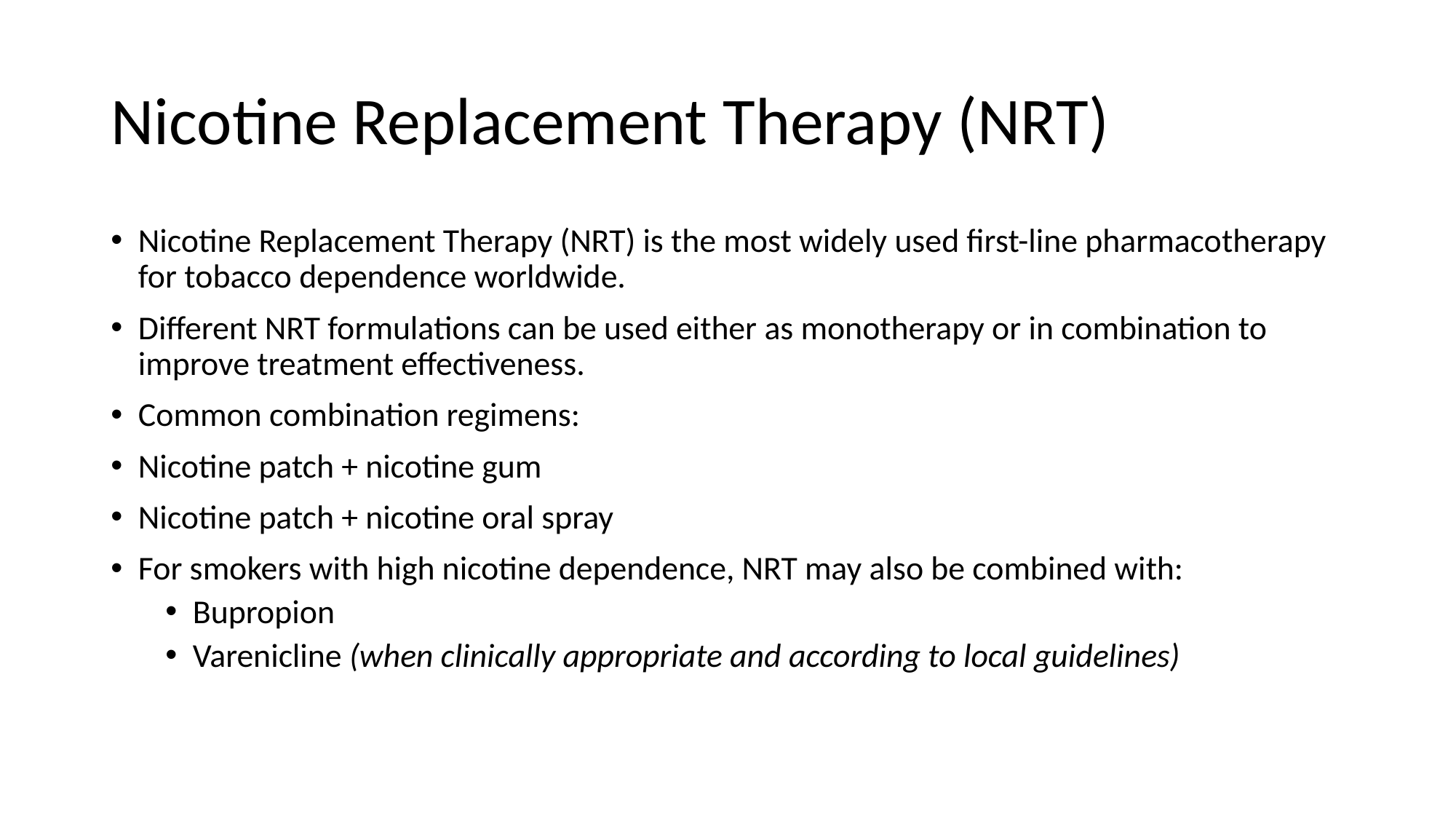

# Nicotine Replacement Therapy (NRT)
Nicotine Replacement Therapy (NRT) is the most widely used first-line pharmacotherapy for tobacco dependence worldwide.
Different NRT formulations can be used either as monotherapy or in combination to improve treatment effectiveness.
Common combination regimens:
Nicotine patch + nicotine gum
Nicotine patch + nicotine oral spray
For smokers with high nicotine dependence, NRT may also be combined with:
Bupropion
Varenicline (when clinically appropriate and according to local guidelines)